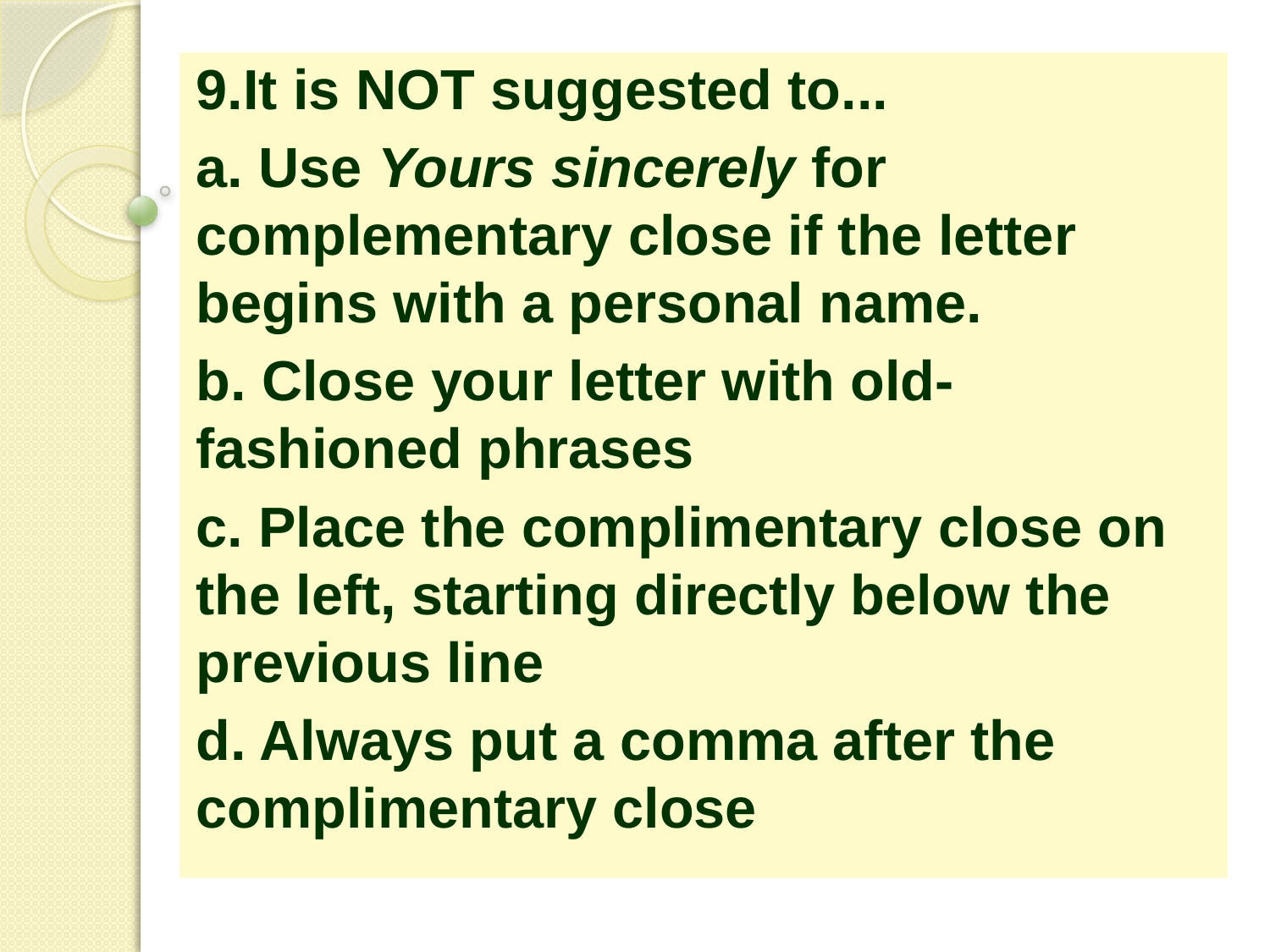

9.It is NOT suggested to...
a. Use Yours sincerely for complementary close if the letter begins with a personal name.
b. Close your letter with old-fashioned phrases
c. Place the complimentary close on the left, starting directly below the previous line
d. Always put a comma after the complimentary close